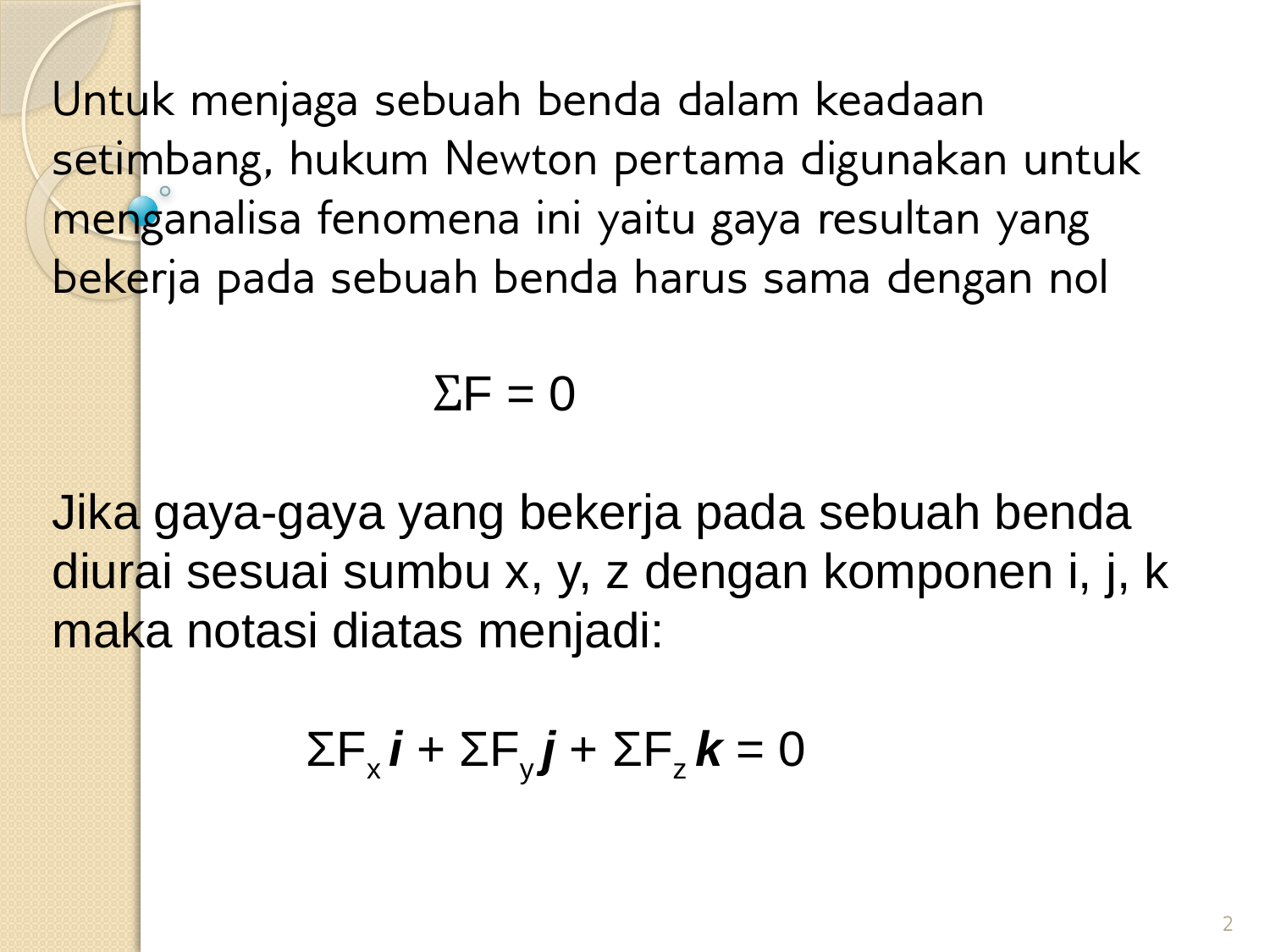

Untuk menjaga sebuah benda dalam keadaan setimbang, hukum Newton pertama digunakan untuk menganalisa fenomena ini yaitu gaya resultan yang bekerja pada sebuah benda harus sama dengan nol

			ΣF = 0

Jika gaya-gaya yang bekerja pada sebuah benda diurai sesuai sumbu x, y, z dengan komponen i, j, k maka notasi diatas menjadi:

		ΣFx i + ΣFy j + ΣFz k = 0
2